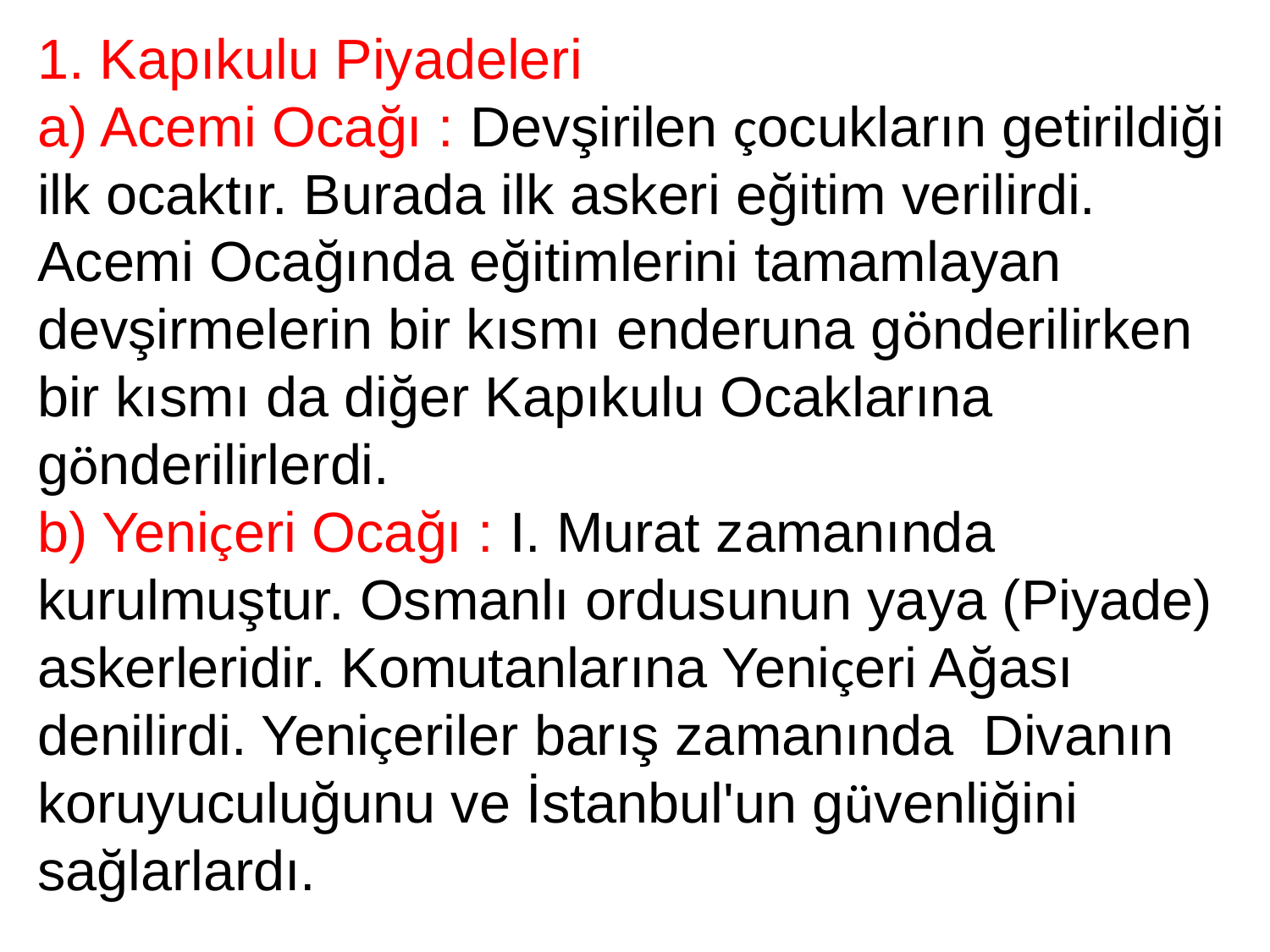

1. Kapıkulu Piyadeleri
a) Acemi Ocağı : Devşirilen çocukların getirildiği ilk ocaktır. Burada ilk askeri eğitim verilirdi. Acemi Ocağında eğitimlerini tamamlayan devşirmelerin bir kısmı enderuna gönderilirken bir kısmı da diğer Kapıkulu Ocaklarına gönderilirlerdi.
b) Yeniçeri Ocağı : I. Murat zamanında kurulmuştur. Osmanlı ordusunun yaya (Piyade) askerleridir. Komutanlarına Yeniçeri Ağası denilirdi. Yeniçeriler barış zamanında  Divanın koruyuculuğunu ve İstanbul'un güvenliğini sağlarlardı.